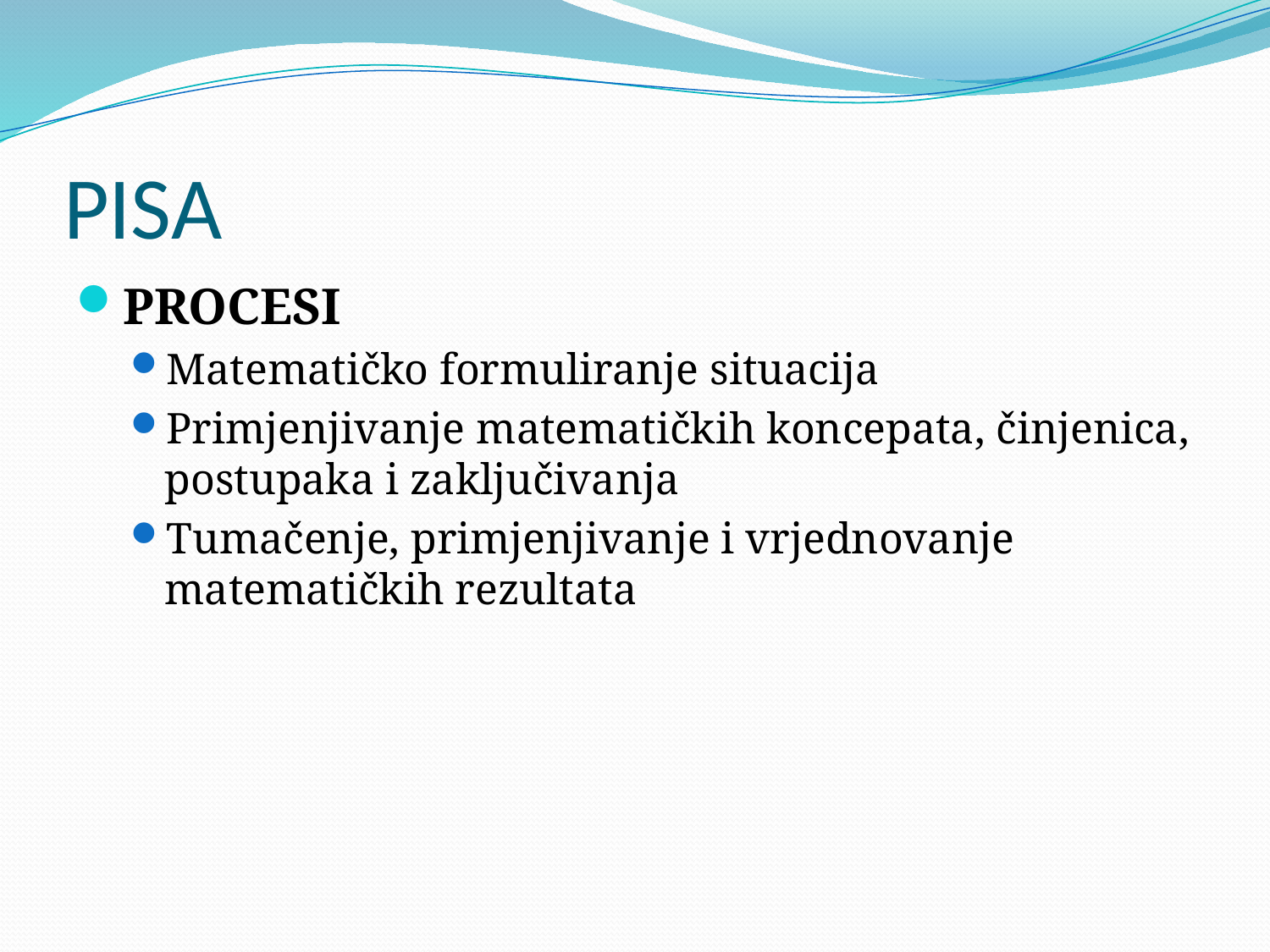

# PISA
PROCESI
Matematičko formuliranje situacija
Primjenjivanje matematičkih koncepata, činjenica, postupaka i zaključivanja
Tumačenje, primjenjivanje i vrjednovanje matematičkih rezultata